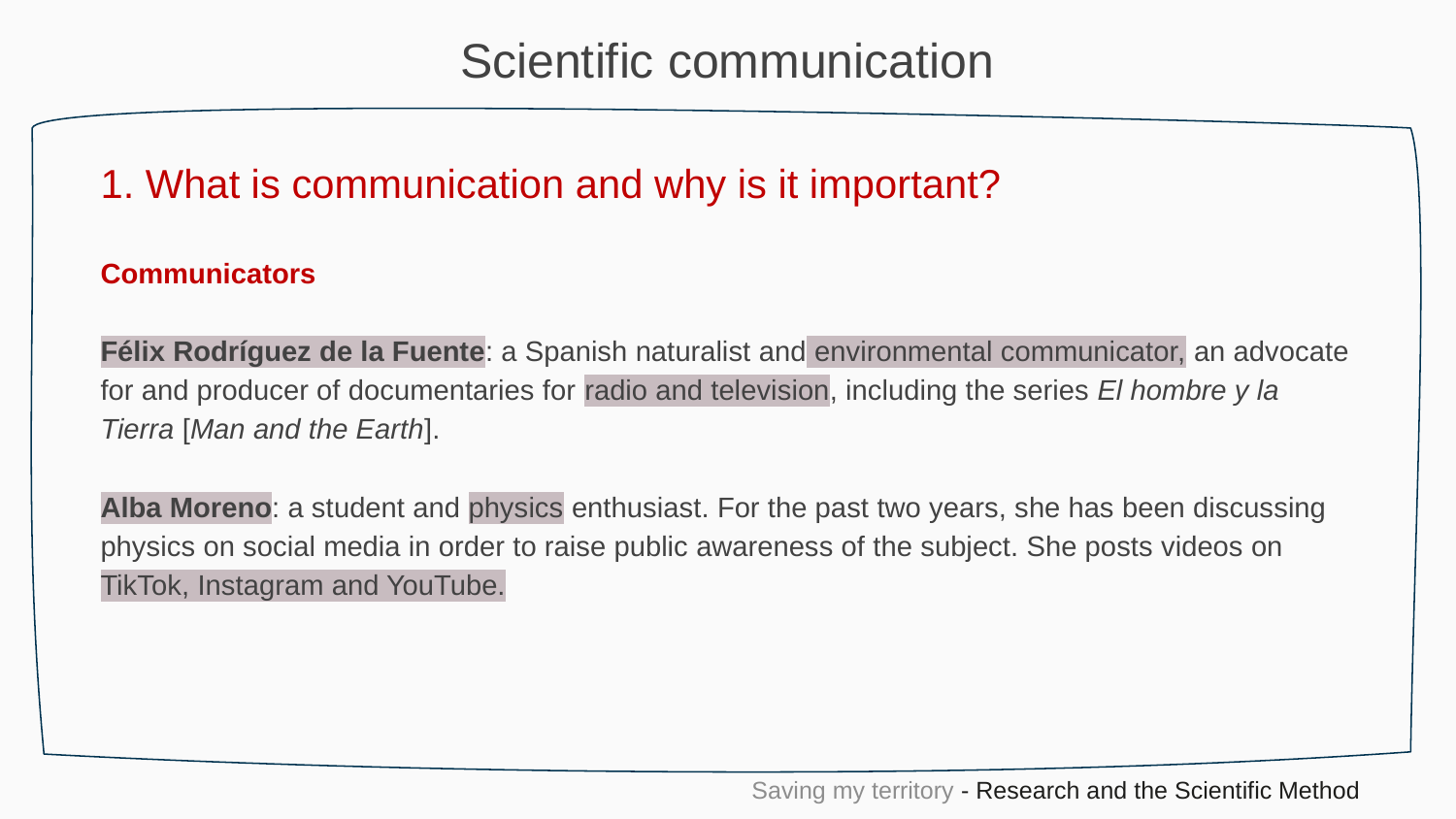

Scientific communication

1. What is communication and why is it important?
Communicators

Félix Rodríguez de la Fuente: a Spanish naturalist and environmental communicator, an advocate for and producer of documentaries for radio and television, including the series El hombre y la Tierra [Man and the Earth].

Alba Moreno: a student and physics enthusiast. For the past two years, she has been discussing physics on social media in order to raise public awareness of the subject. She posts videos on TikTok, Instagram and YouTube.
Saving my territory - Research and the Scientific Method